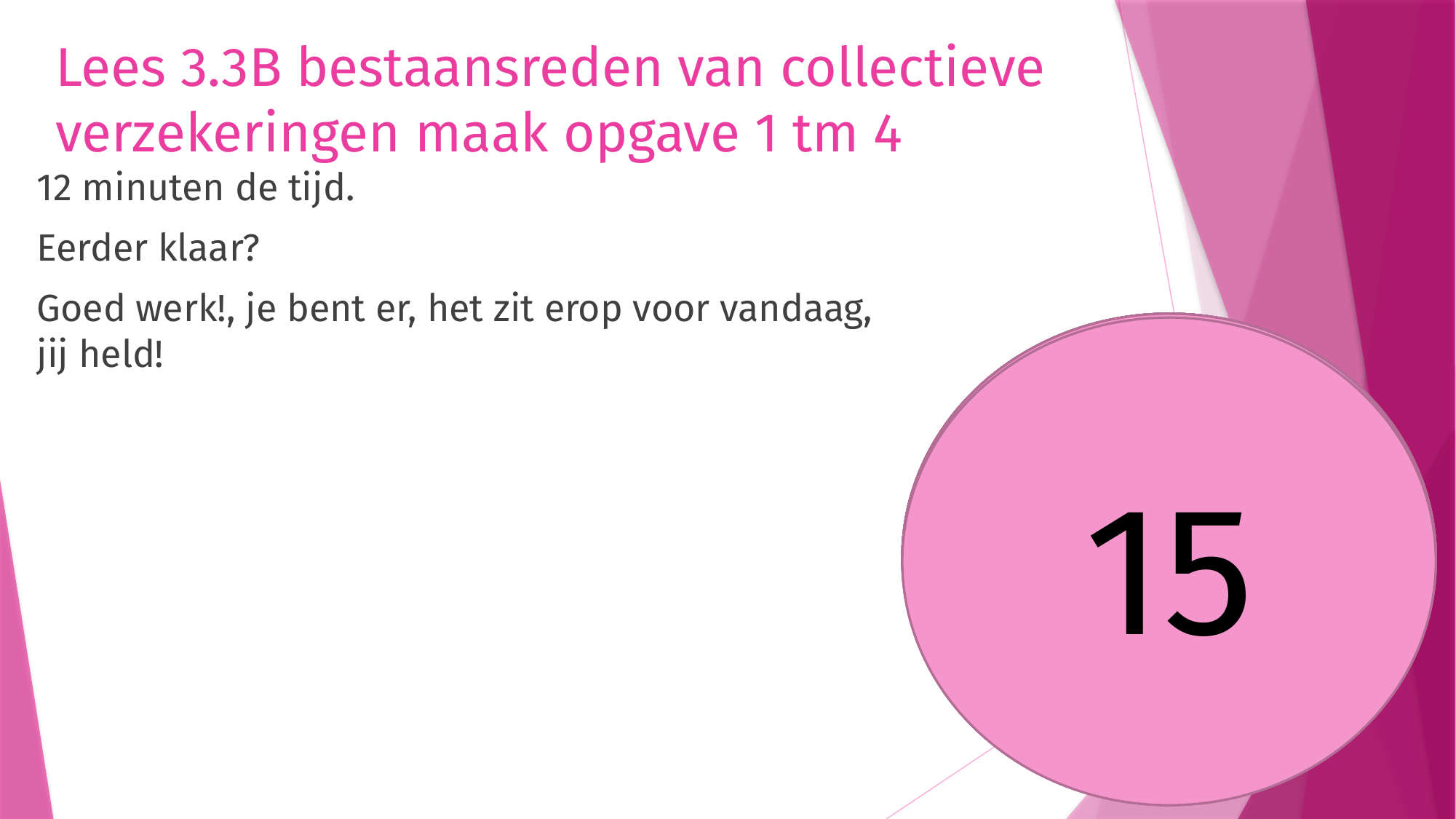

# Lees 3.3B bestaansreden van collectieve verzekeringen maak opgave 1 tm 4
12 minuten de tijd.
Eerder klaar?
Goed werk!, je bent er, het zit erop voor vandaag, jij held!

13
9
10
8
5
6
7
4
3
1
2
12
15
14
11